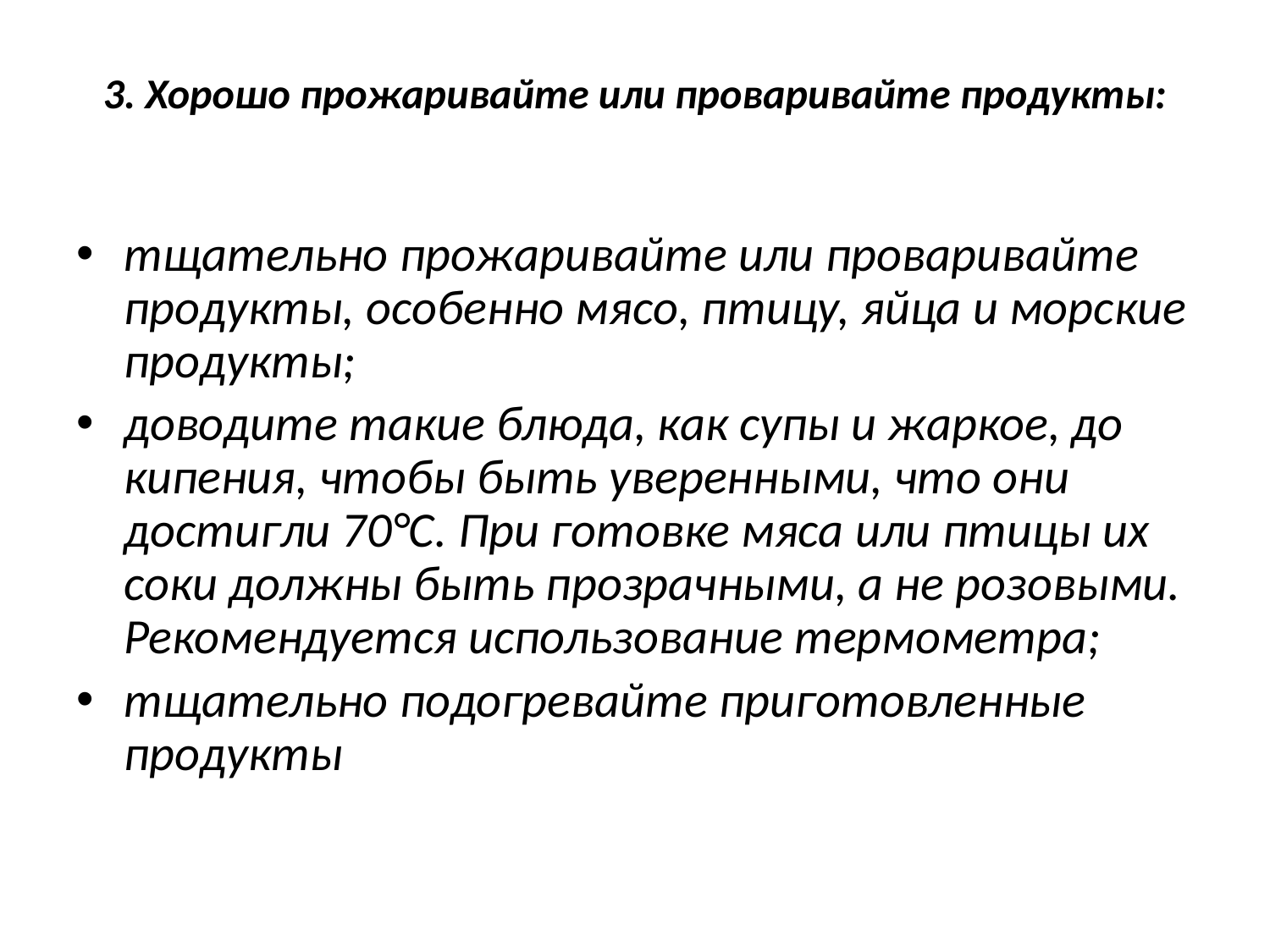

# 3. Хорошо прожаривайте или проваривайте продукты:
тщательно прожаривайте или проваривайте продукты, особенно мясо, птицу, яйца и морские продукты;
доводите такие блюда, как супы и жаркое, до кипения, чтобы быть уверенными, что они достигли 70°С. При готовке мяса или птицы их соки должны быть прозрачными, а не розовыми. Рекомендуется использование термометра;
тщательно подогревайте приготовленные продукты